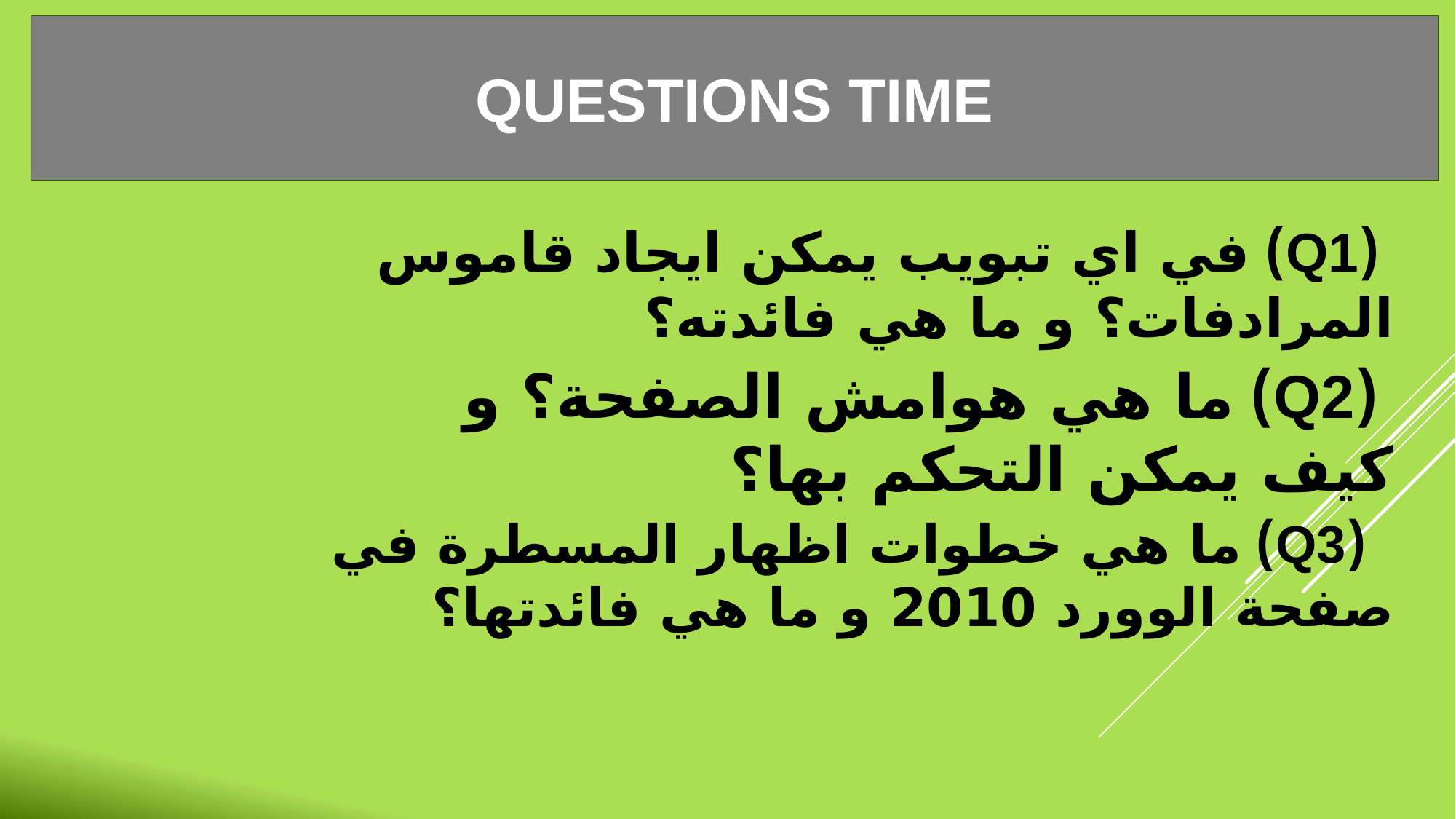

Questions Time
 (Q1) في اي تبويب يمكن ايجاد قاموس المرادفات؟ و ما هي فائدته؟
 (Q2) ما هي هوامش الصفحة؟ و كيف يمكن التحكم بها؟
  (Q3) ما هي خطوات اظهار المسطرة في صفحة الوورد 2010 و ما هي فائدتها؟